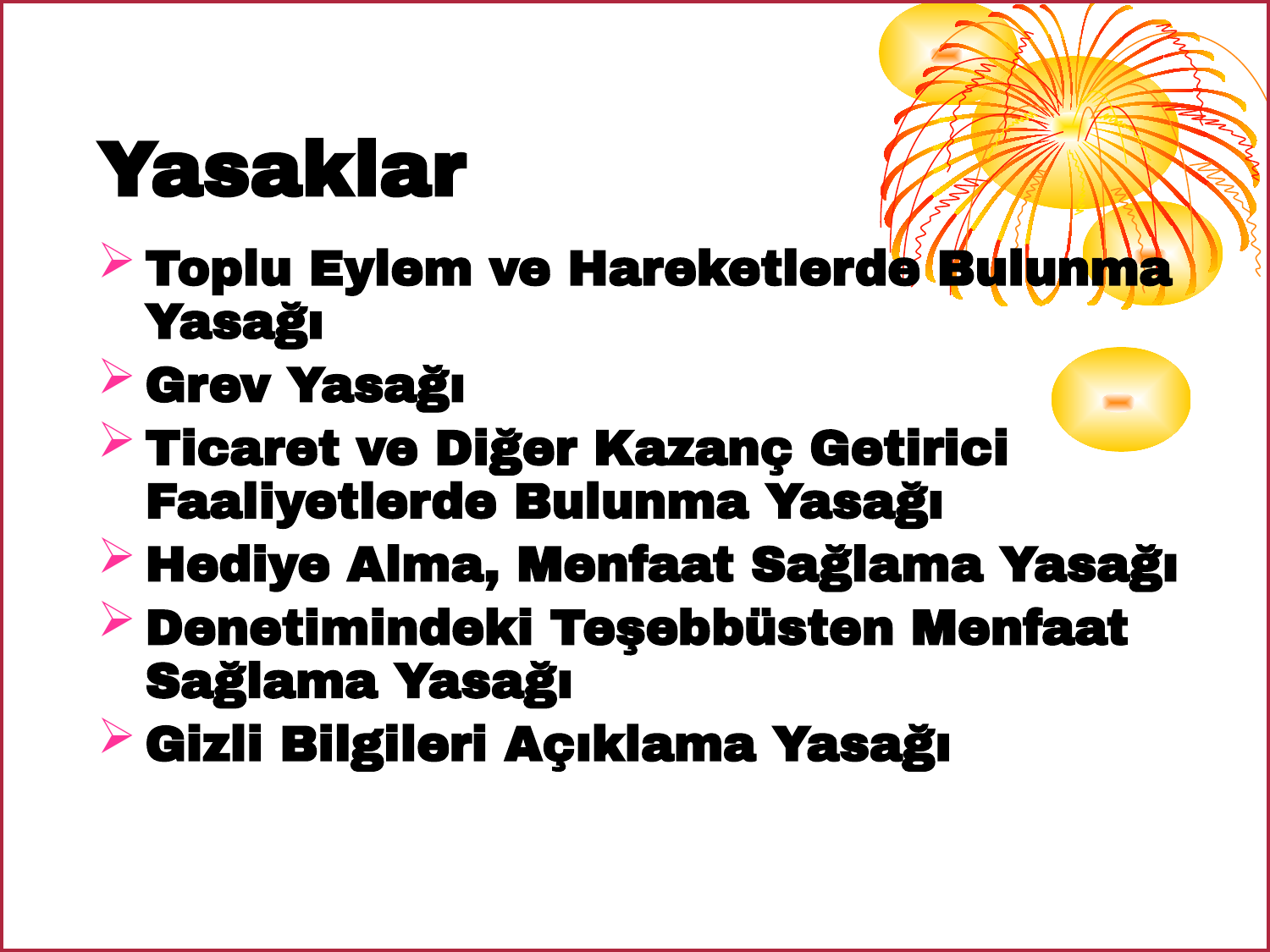

|  |
| --- |
Yasaklar

Toplu Eylem ve Hareketlerde Bulunma Yasağı
Grev Yasağı
Ticaret ve Diğer Kazanç Getirici Faaliyetlerde Bulunma Yasağı
Hediye Alma, Menfaat Sağlama Yasağı
Denetimindeki Teşebbüsten Menfaat Sağlama Yasağı
Gizli Bilgileri Açıklama Yasağı
|  |
| --- |